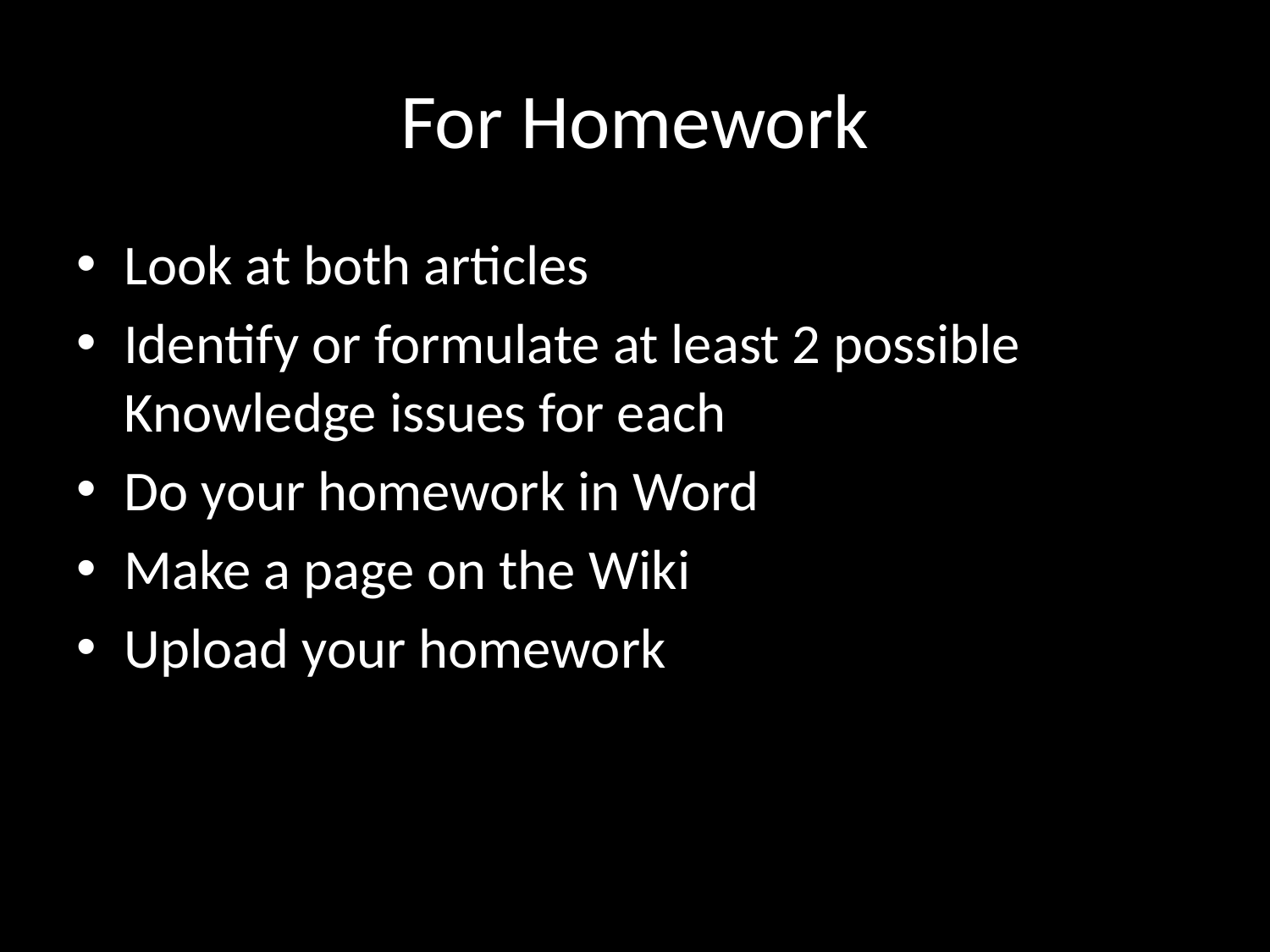

# For Homework
Look at both articles
Identify or formulate at least 2 possible Knowledge issues for each
Do your homework in Word
Make a page on the Wiki
Upload your homework